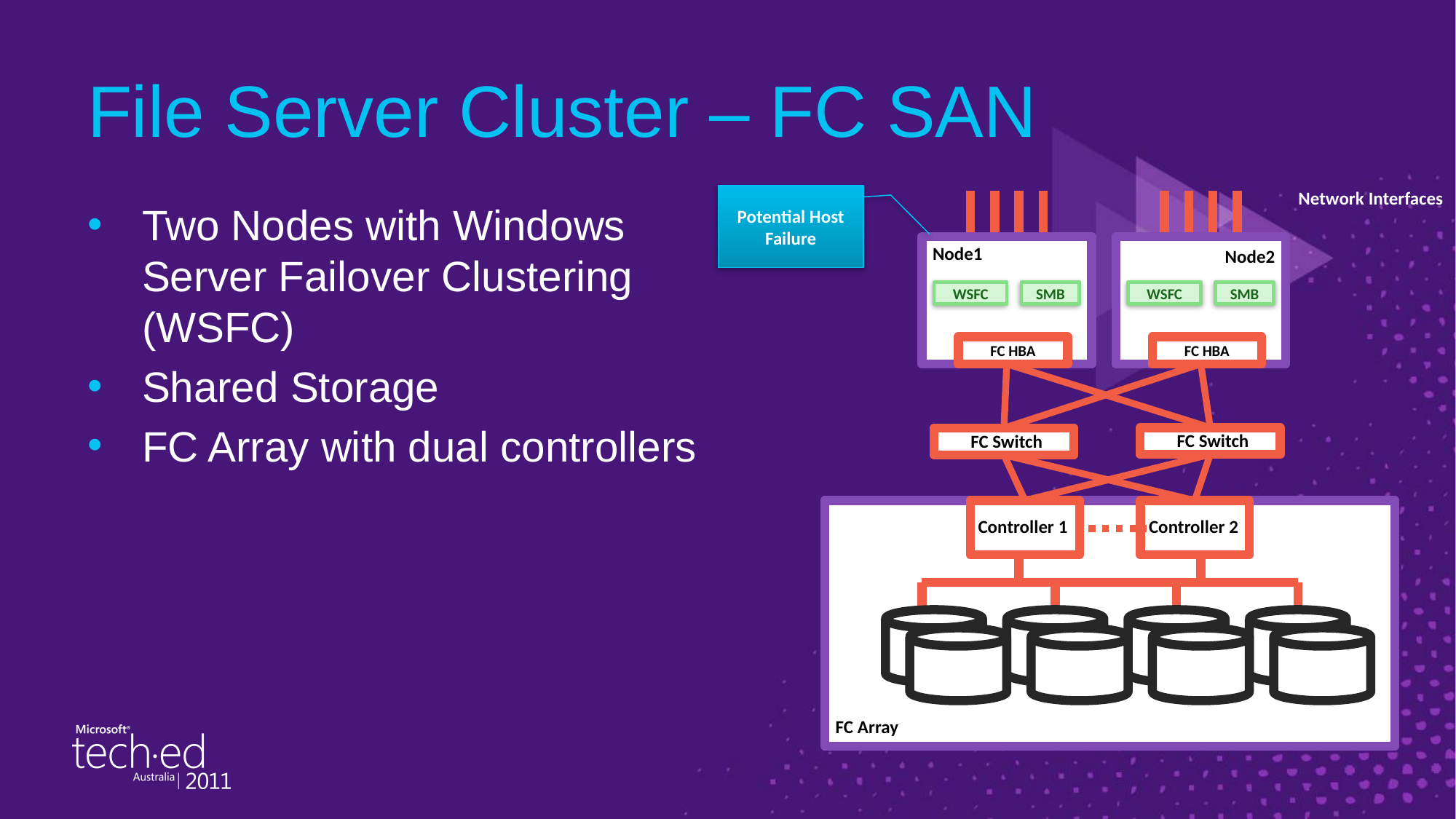

# File Server Cluster – FC SAN
Network Interfaces
Potential Host
Failure
Two Nodes with Windows Server Failover Clustering (WSFC)
Shared Storage
FC Array with dual controllers

Node1
Node2
WSFC
SMB
WSFC
SMB
FC HBA
FC HBA
FC Switch
FC Switch

Controller 2
Controller 1

FC Array